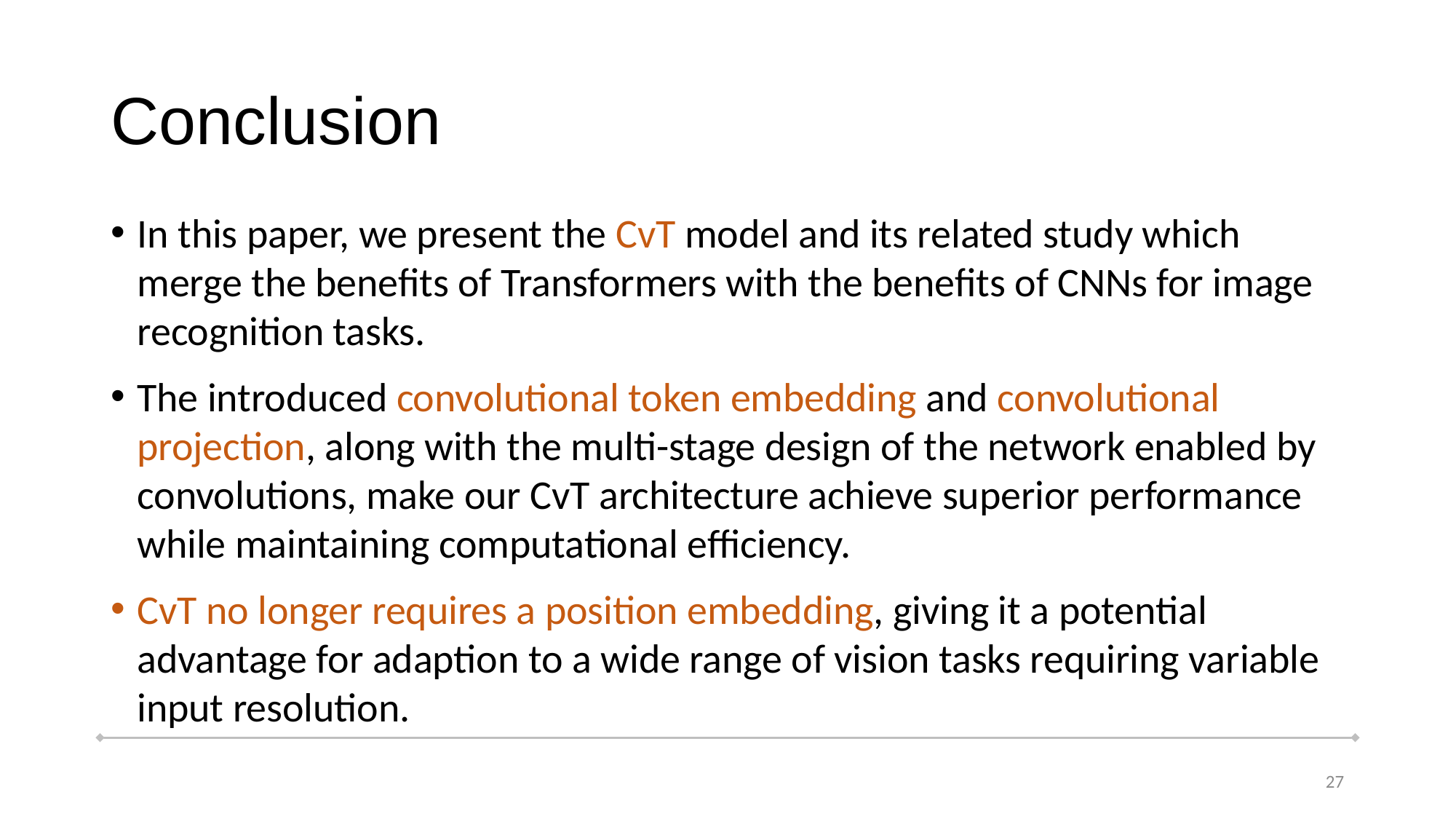

# Conclusion
In this paper, we present the CvT model and its related study which merge the benefits of Transformers with the benefits of CNNs for image recognition tasks.
The introduced convolutional token embedding and convolutional projection, along with the multi-stage design of the network enabled by convolutions, make our CvT architecture achieve superior performance while maintaining computational efficiency.
CvT no longer requires a position embedding, giving it a potential advantage for adaption to a wide range of vision tasks requiring variable input resolution.
27